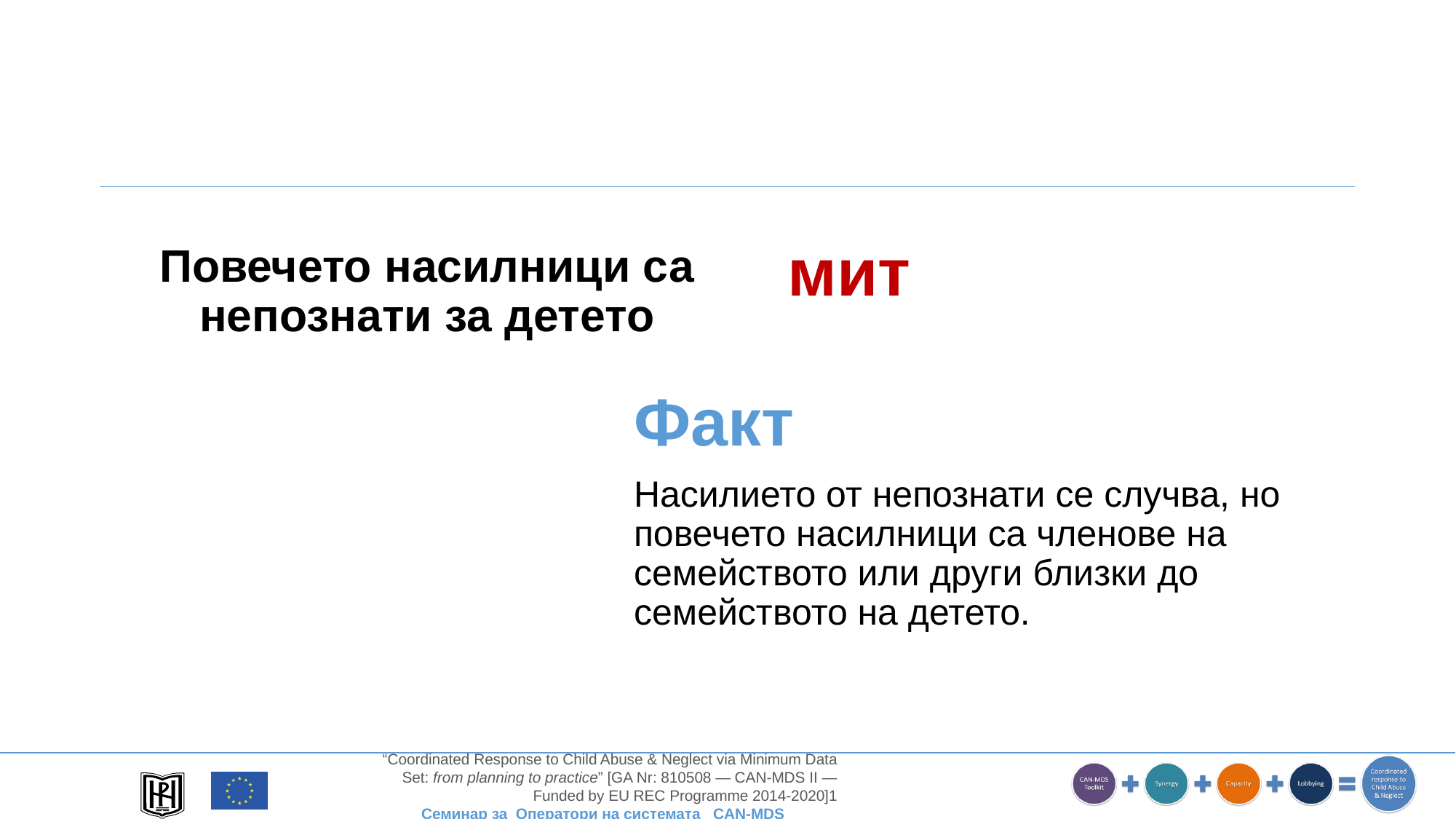

мит
Повечето насилници са непознати за детето
Факт
Насилието от непознати се случва, но повечето насилници са членове на семейството или други близки до семейството на детето.